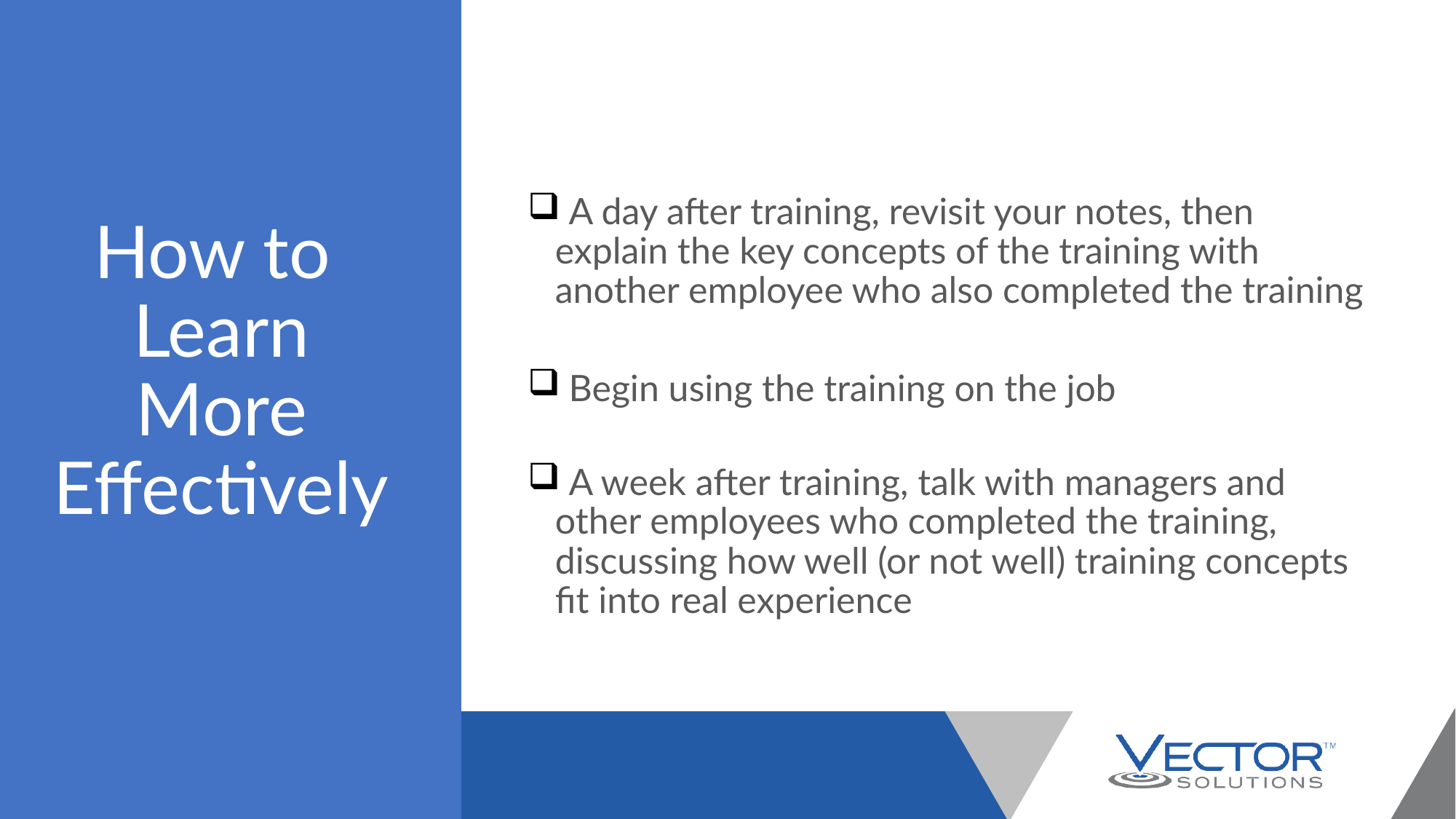

A day after training, revisit your notes, then explain the key concepts of the training with another employee who also completed the training
 Begin using the training on the job
 A week after training, talk with managers and other employees who completed the training, discussing how well (or not well) training concepts fit into real experience
How to
Learn More Effectively